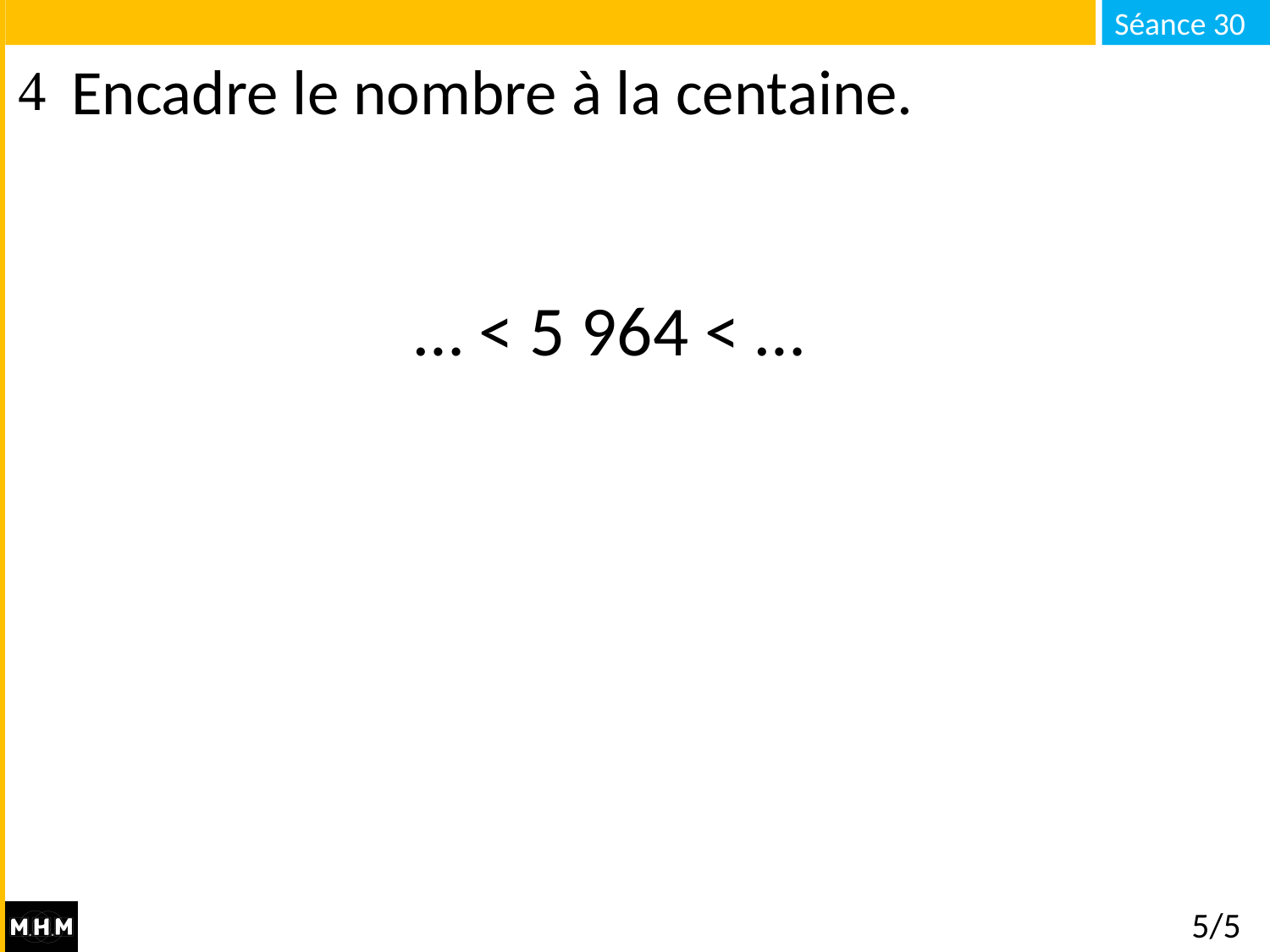

# Encadre le nombre à la centaine.
… < 5 964 < …
5/5